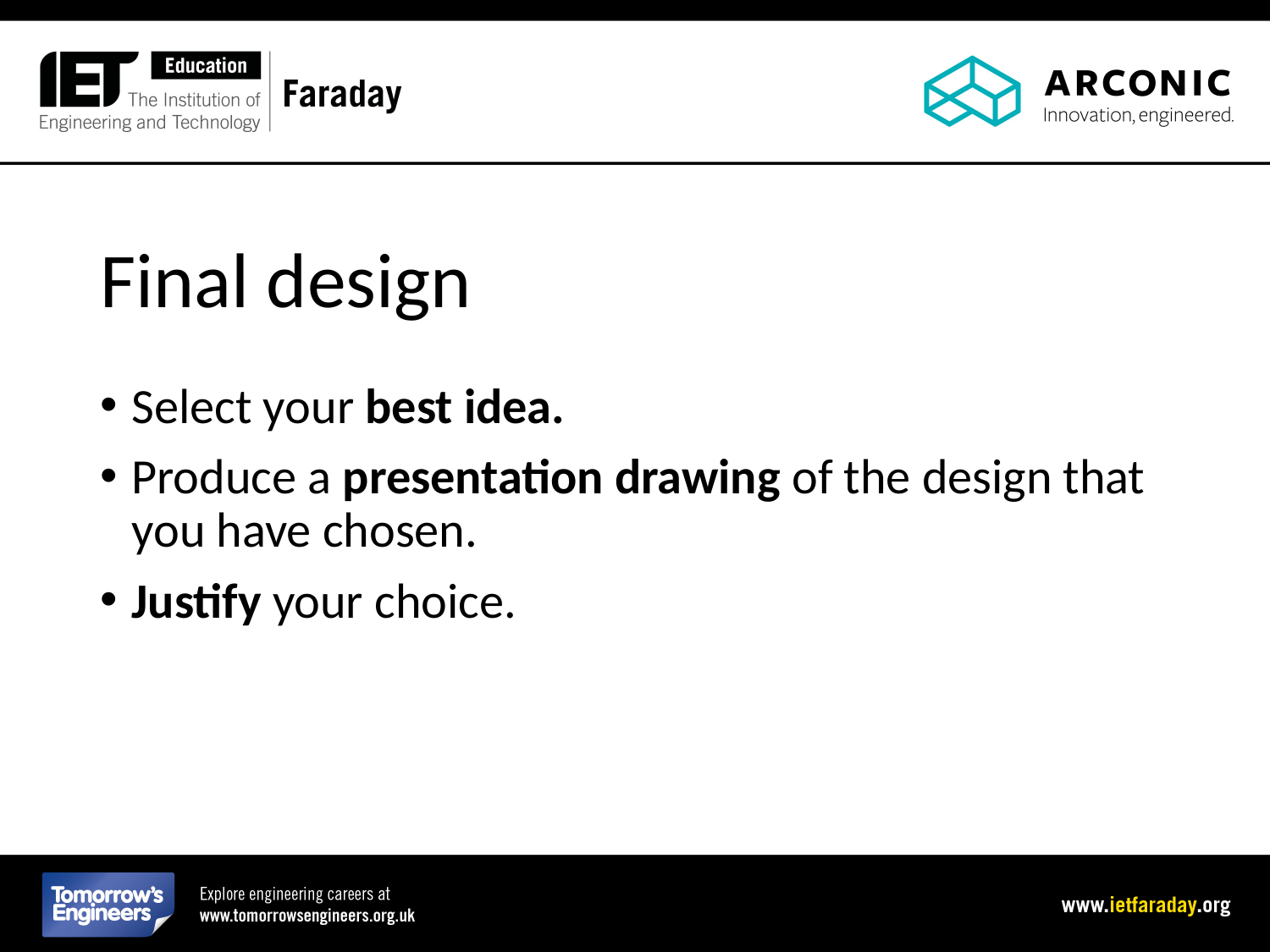

# Final design
Select your best idea.
Produce a presentation drawing of the design that you have chosen.
Justify your choice.